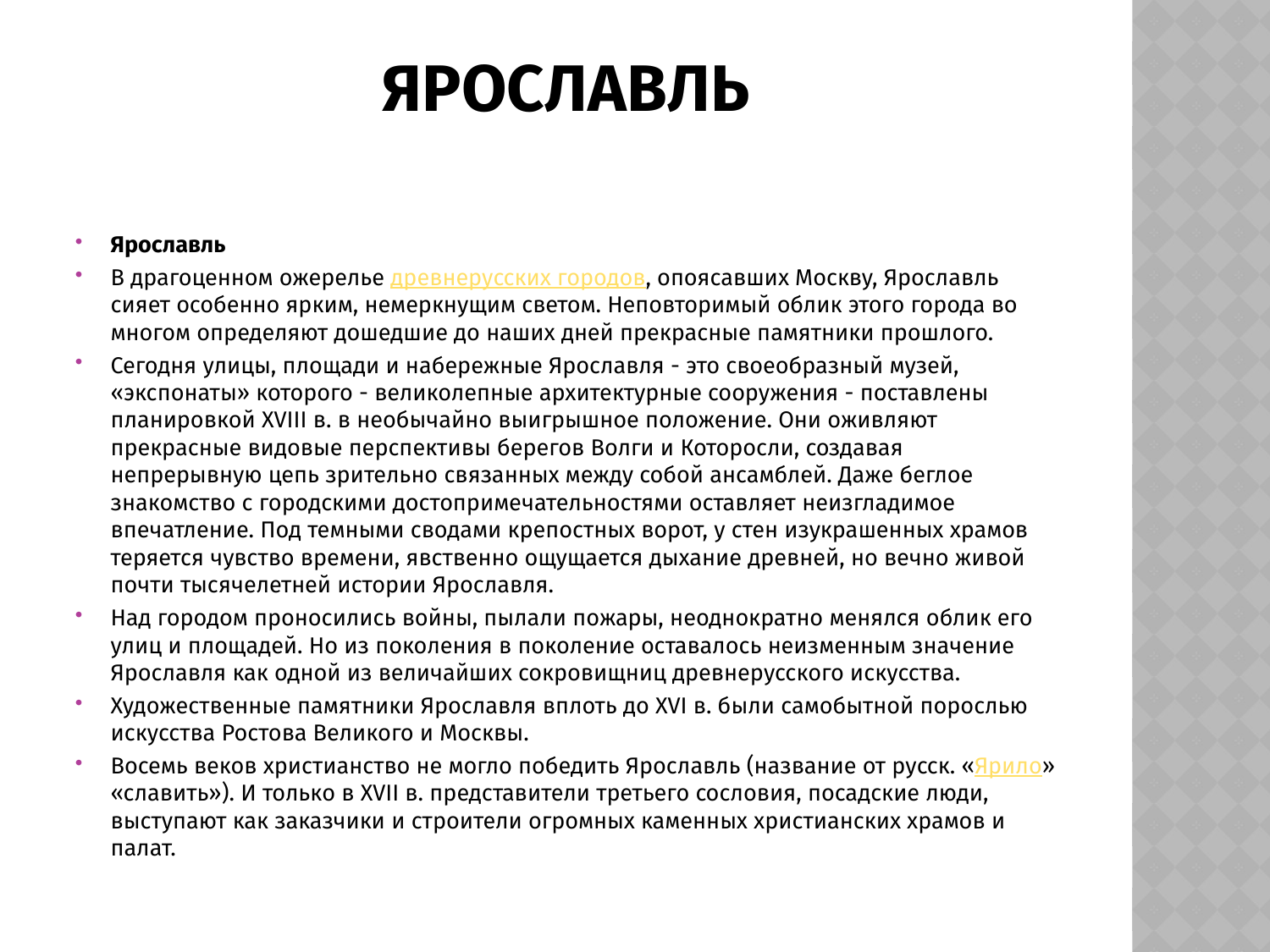

# Ярославль
Ярославль
В драгоценном ожерелье древнерусских городов, опоясавших Москву, Ярославль сияет особенно ярким, немеркнущим светом. Неповторимый облик этого города во многом определяют дошедшие до наших дней прекрасные памятники прошлого.
Сегодня улицы, площади и набережные Ярославля - это своеобразный музей, «экспонаты» которого - великолепные архитектурные сооружения - поставлены планировкой XVIII в. в необычайно выигрышное положение. Они оживляют прекрасные видовые перспективы берегов Волги и Которосли, создавая непрерывную цепь зрительно связанных между собой ансамблей. Даже беглое знакомство с городскими достопримечательностями оставляет неизгладимое впечатление. Под темными сводами крепостных ворот, у стен изукрашенных храмов теряется чувство времени, явственно ощущается дыхание древней, но вечно живой почти тысячелетней истории Ярославля.
Над городом проносились войны, пылали пожары, неоднократно менялся облик его улиц и площадей. Но из поколения в поколение оставалось неизменным значение Ярославля как одной из величайших сокровищниц древнерусского искусства.
Художественные памятники Ярославля вплоть до ХVI в. были самобытной порослью искусства Ростова Великого и Москвы.
Восемь веков христианство не могло победить Ярославль (название от русск. «Ярило» «славить»). И только в ХVII в. представители третьего сословия, посадские люди, выступают как заказчики и строители огромных каменных христианских храмов и палат.